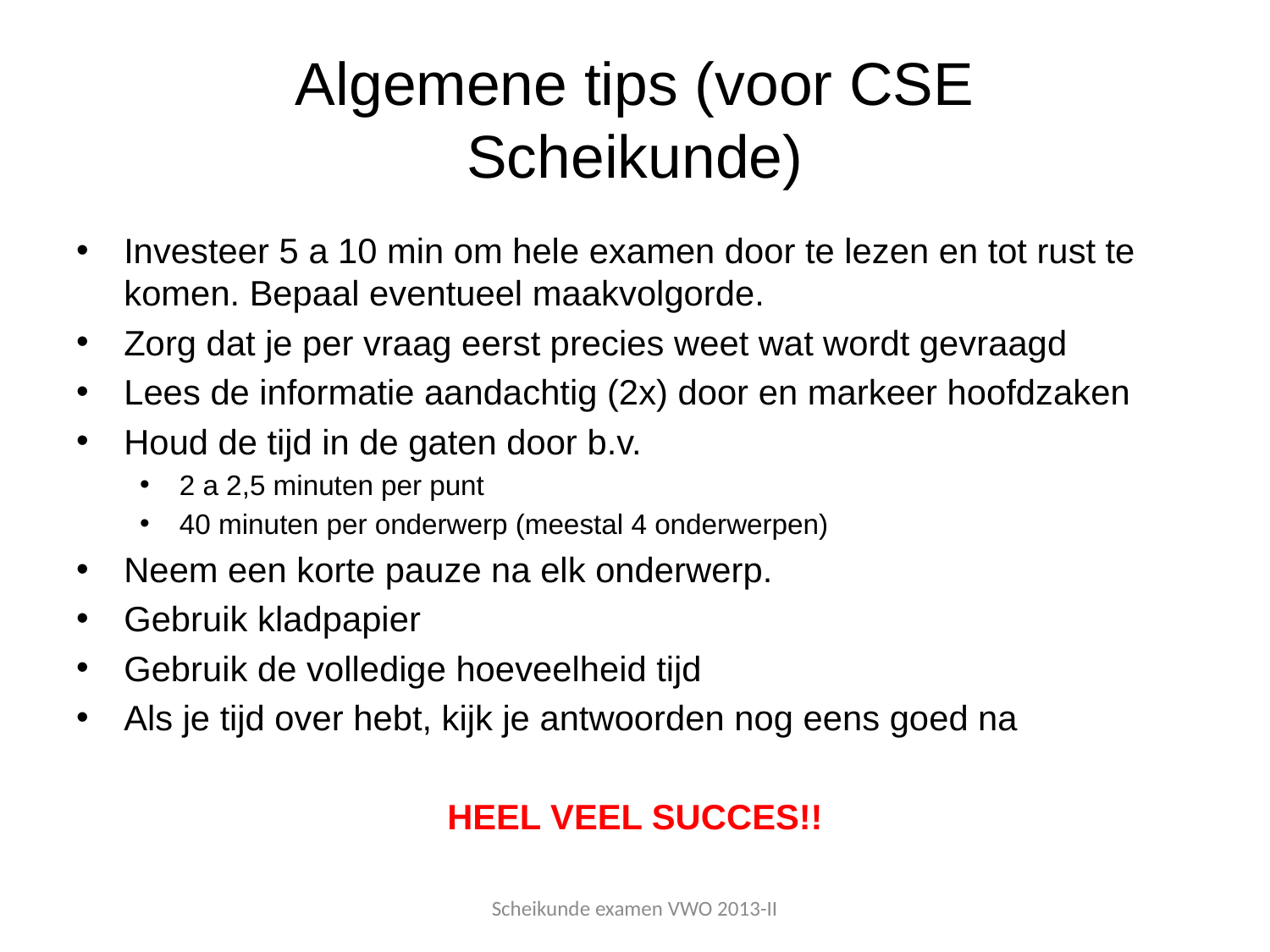

# Algemene tips (voor CSE Scheikunde)
Investeer 5 a 10 min om hele examen door te lezen en tot rust te komen. Bepaal eventueel maakvolgorde.
Zorg dat je per vraag eerst precies weet wat wordt gevraagd
Lees de informatie aandachtig (2x) door en markeer hoofdzaken
Houd de tijd in de gaten door b.v.
2 a 2,5 minuten per punt
40 minuten per onderwerp (meestal 4 onderwerpen)
Neem een korte pauze na elk onderwerp.
Gebruik kladpapier
Gebruik de volledige hoeveelheid tijd
Als je tijd over hebt, kijk je antwoorden nog eens goed na

HEEL VEEL SUCCES!!
Scheikunde examen VWO 2013-II